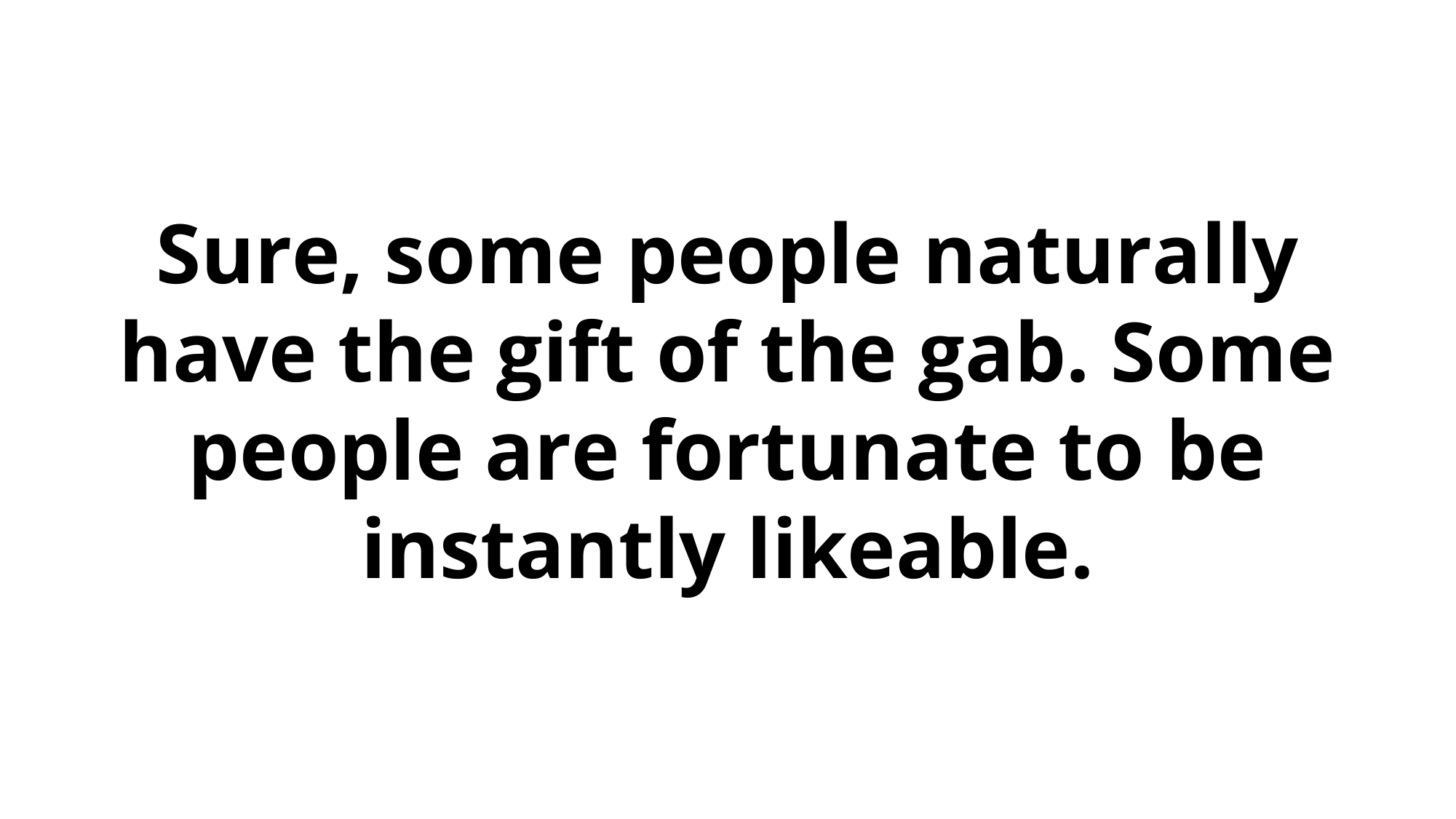

Sure, some people naturally have the gift of the gab. Some people are fortunate to be instantly likeable.